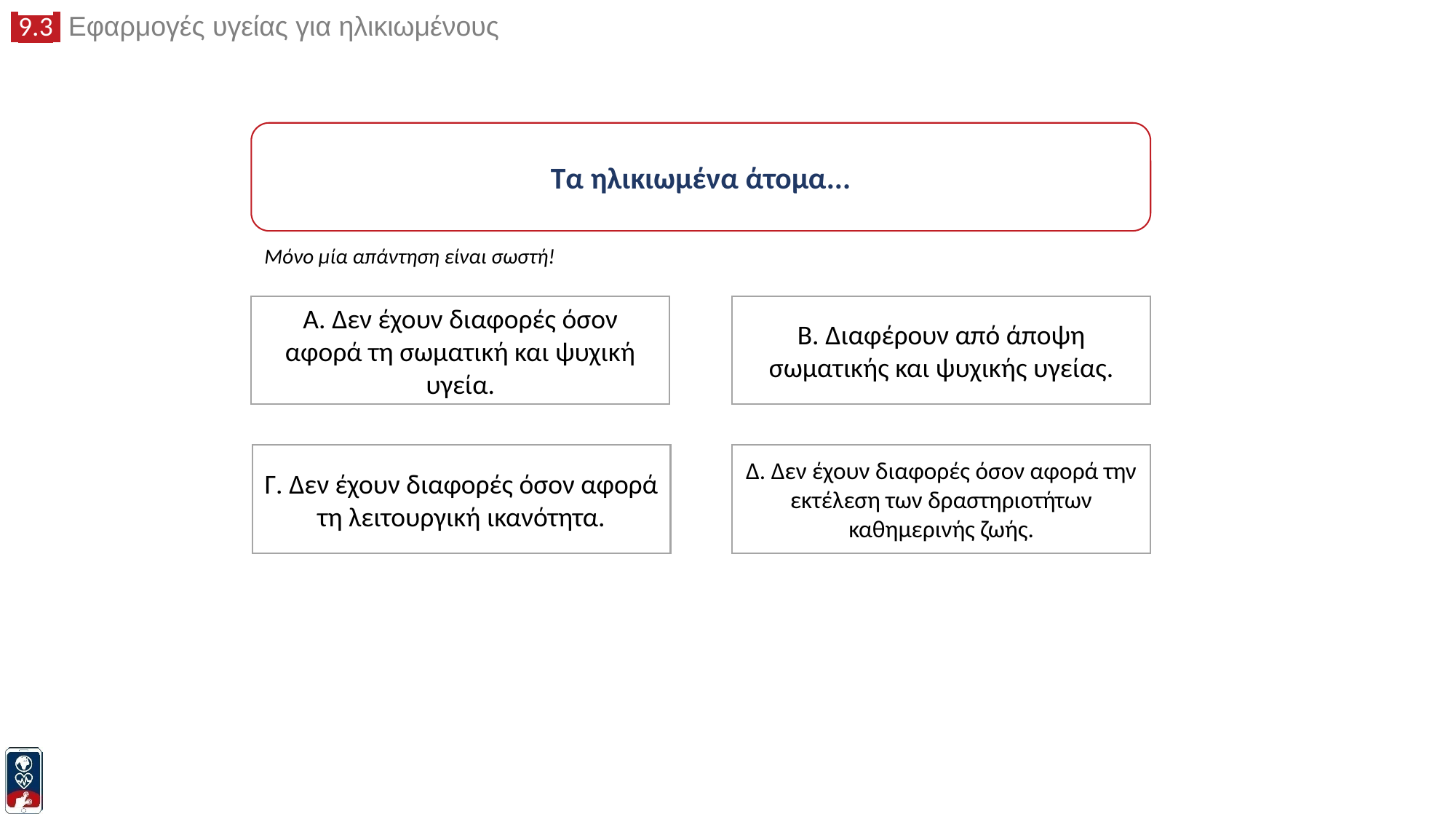

Τα ηλικιωμένα άτομα...
Μόνο μία απάντηση είναι σωστή!
A. Δεν έχουν διαφορές όσον αφορά τη σωματική και ψυχική υγεία.
B. Διαφέρουν από άποψη σωματικής και ψυχικής υγείας.
Γ. Δεν έχουν διαφορές όσον αφορά τη λειτουργική ικανότητα.
Δ. Δεν έχουν διαφορές όσον αφορά την εκτέλεση των δραστηριοτήτων καθημερινής ζωής.